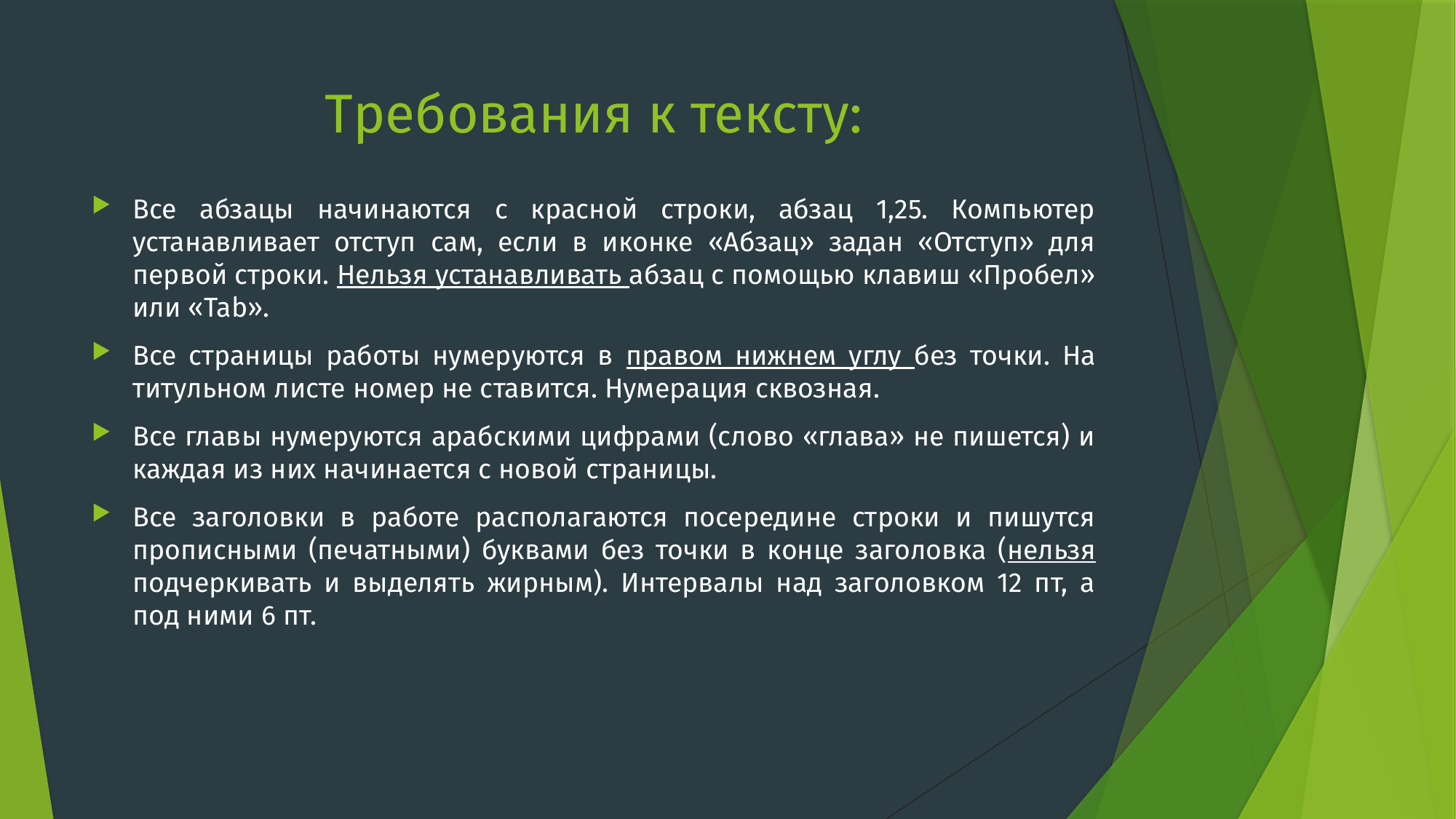

# Требования к тексту:
Все абзацы начинаются с красной строки, абзац 1,25. Компьютер устанавливает отступ сам, если в иконке «Абзац» задан «Отступ» для первой строки. Нельзя устанавливать абзац с помощью клавиш «Пробел» или «Tab».
Все страницы работы нумеруются в правом нижнем углу без точки. На титульном листе номер не ставится. Нумерация сквозная.
Все главы нумеруются арабскими цифрами (слово «глава» не пишется) и каждая из них начинается с новой страницы.
Все заголовки в работе располагаются посередине строки и пишутся прописными (печатными) буквами без точки в конце заголовка (нельзя подчеркивать и выделять жирным). Интервалы над заголовком 12 пт, а под ними 6 пт.